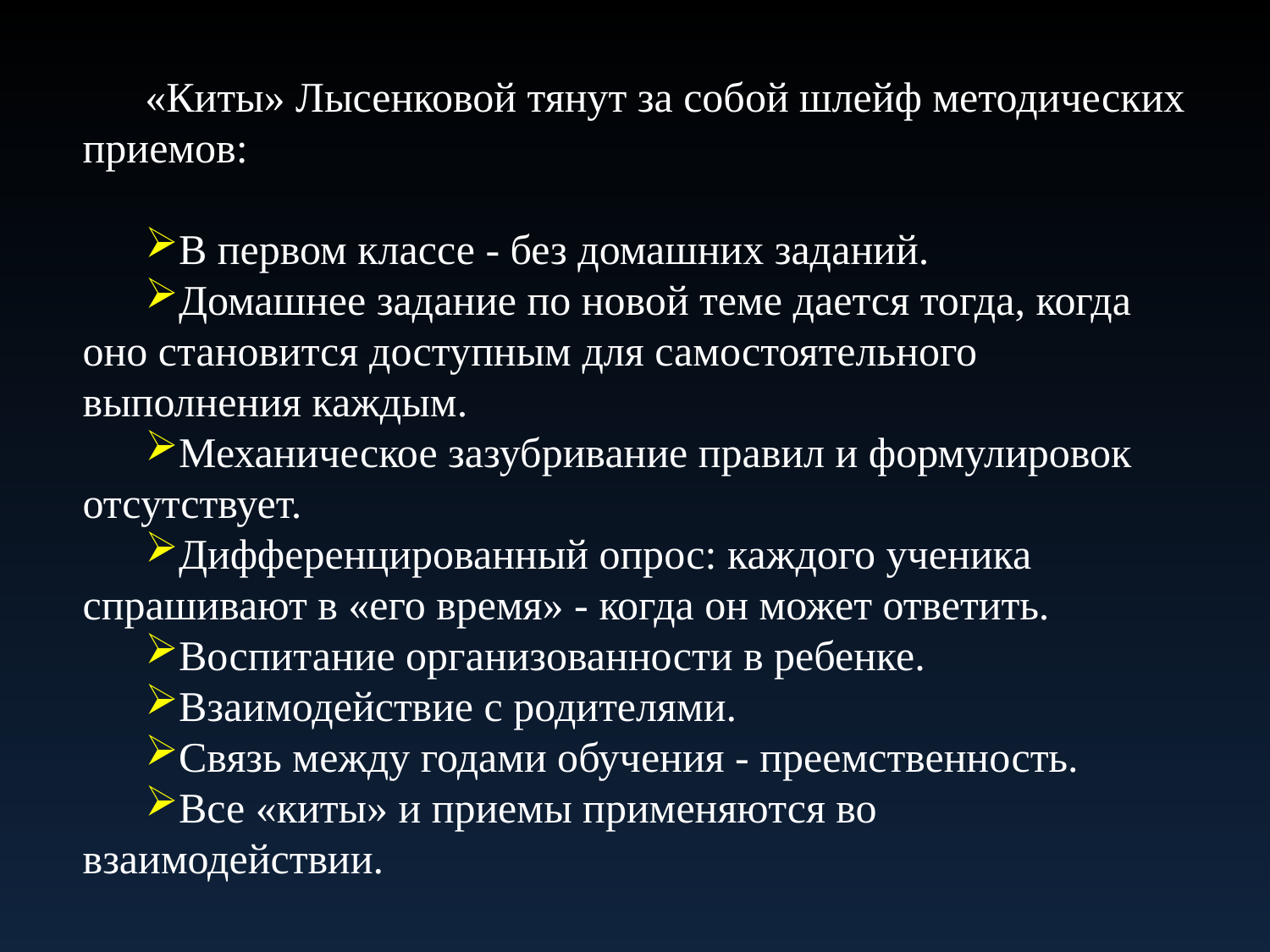

«Киты» Лысенковой тянут за собой шлейф методических приемов:

В первом классе - без домашних заданий.
Домашнее задание по новой теме дается тогда, когда оно становится доступным для самостоятельного выполнения каждым.
Механическое зазубривание правил и формулировок отсутствует.
Дифференцированный опрос: каждого ученика спрашивают в «его время» - когда он может ответить.
Воспитание организованности в ребенке.
Взаимодействие с родителями.
Связь между годами обучения - преемственность.
Все «киты» и приемы применяются во взаимодействии.